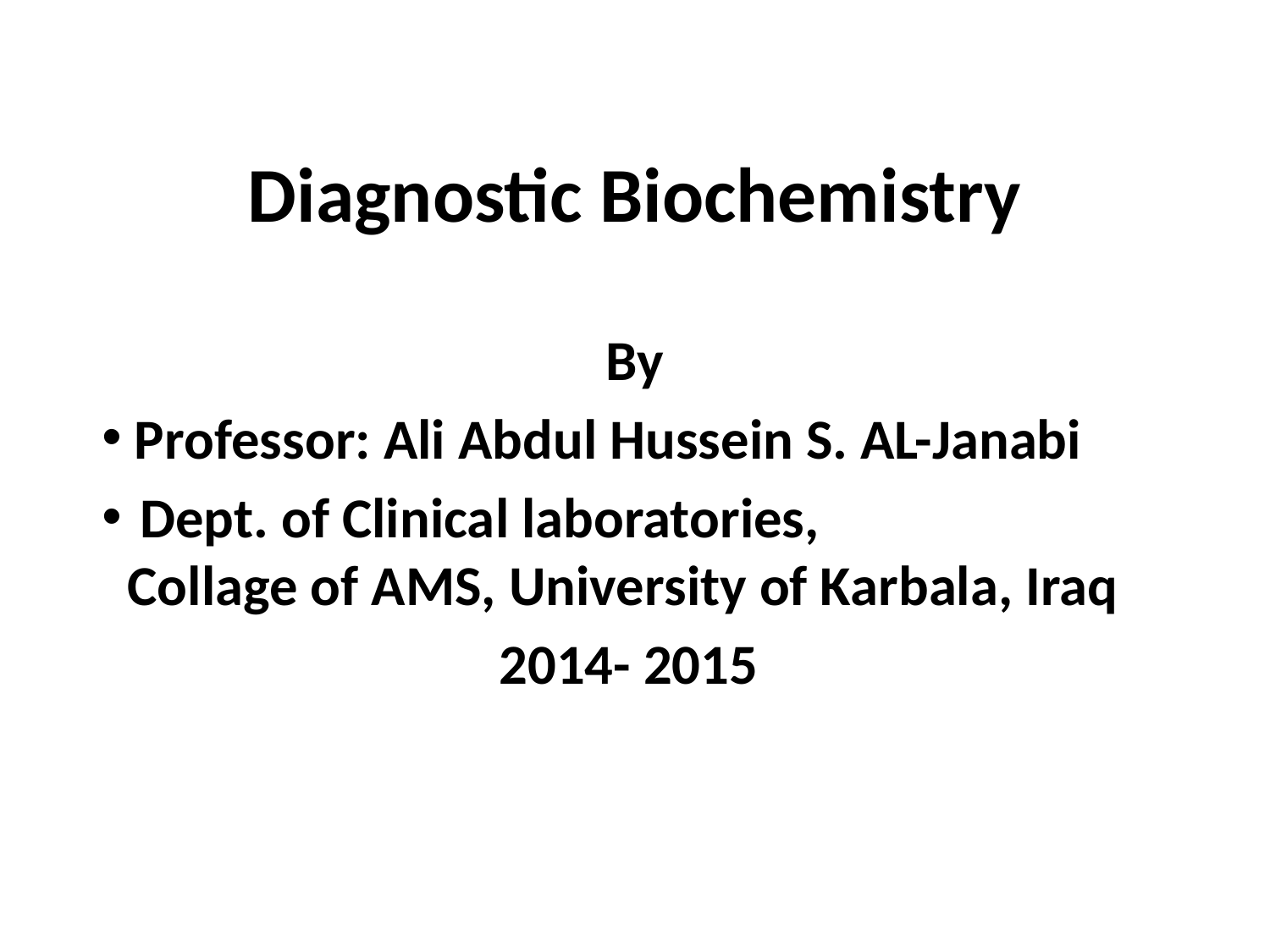

# Diagnostic Biochemistry
By
 Professor: Ali Abdul Hussein S. AL-Janabi
 Dept. of Clinical laboratories,                      Collage of AMS, University of Karbala, Iraq
2014- 2015